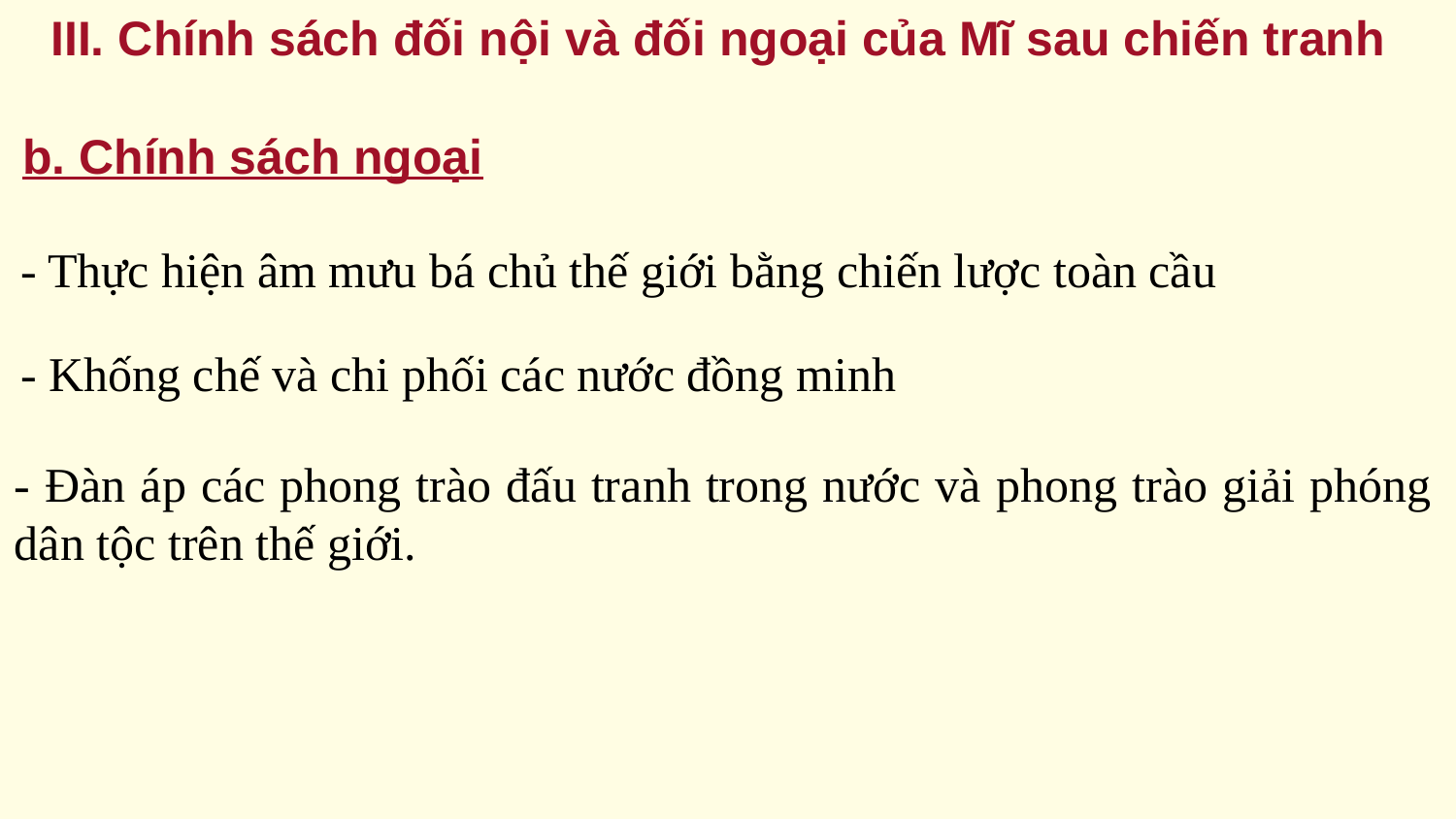

III. Chính sách đối nội và đối ngoại của Mĩ sau chiến tranh
b. Chính sách ngoại
- Thực hiện âm mưu bá chủ thế giới bằng chiến lược toàn cầu
- Khống chế và chi phối các nước đồng minh
- Đàn áp các phong trào đấu tranh trong nước và phong trào giải phóng dân tộc trên thế giới.